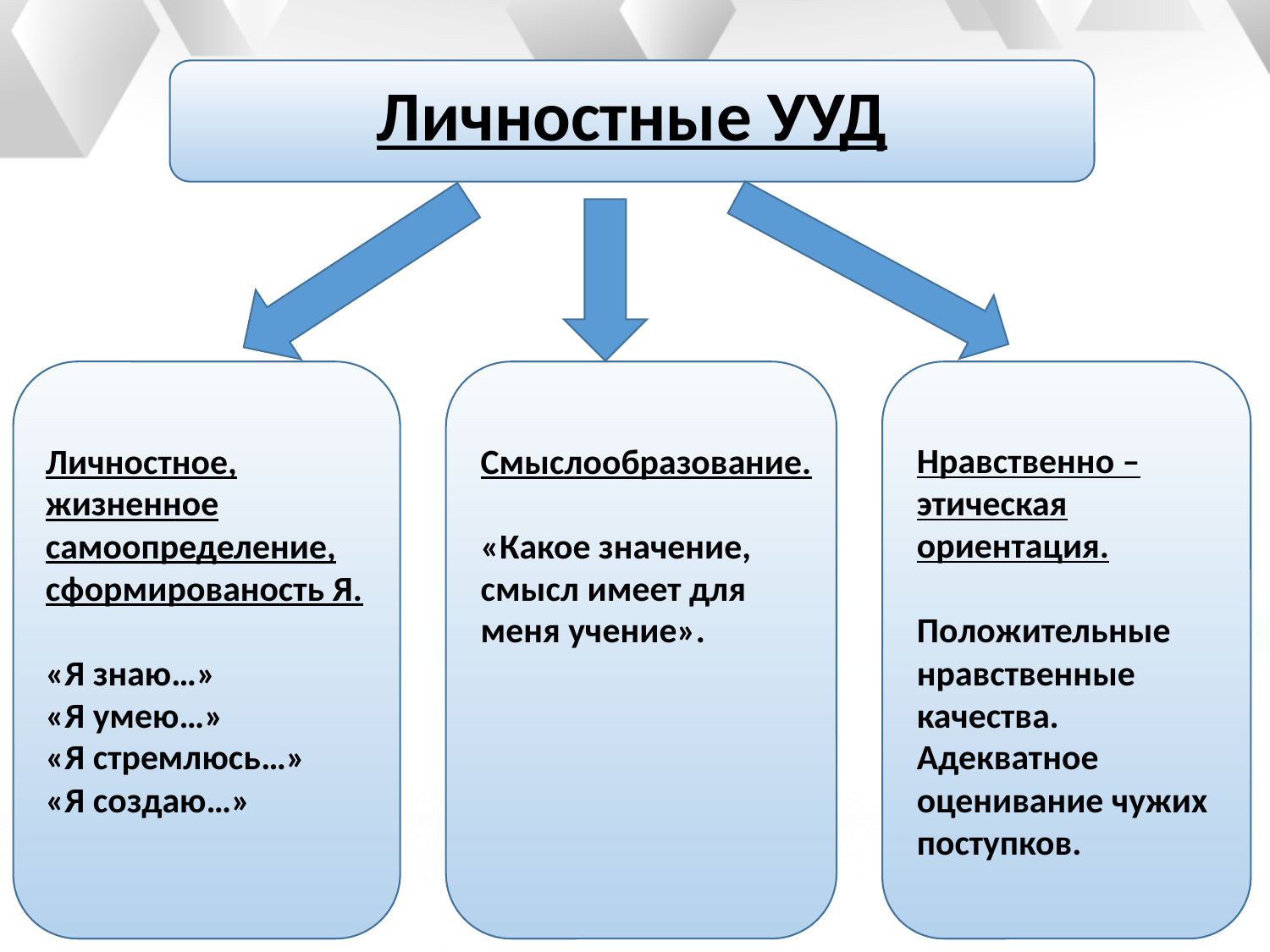

Личностные УУД

Личностное, жизненное самоопределение, сформированость Я.

«Я знаю…»
«Я умею…»
«Я стремлюсь…»
«Я создаю…»

Смыслообразование.

«Какое значение, смысл имеет для меня учение».
Нравственно – этическая ориентация.

Положительные нравственные качества.
Адекватное оценивание чужих поступков.